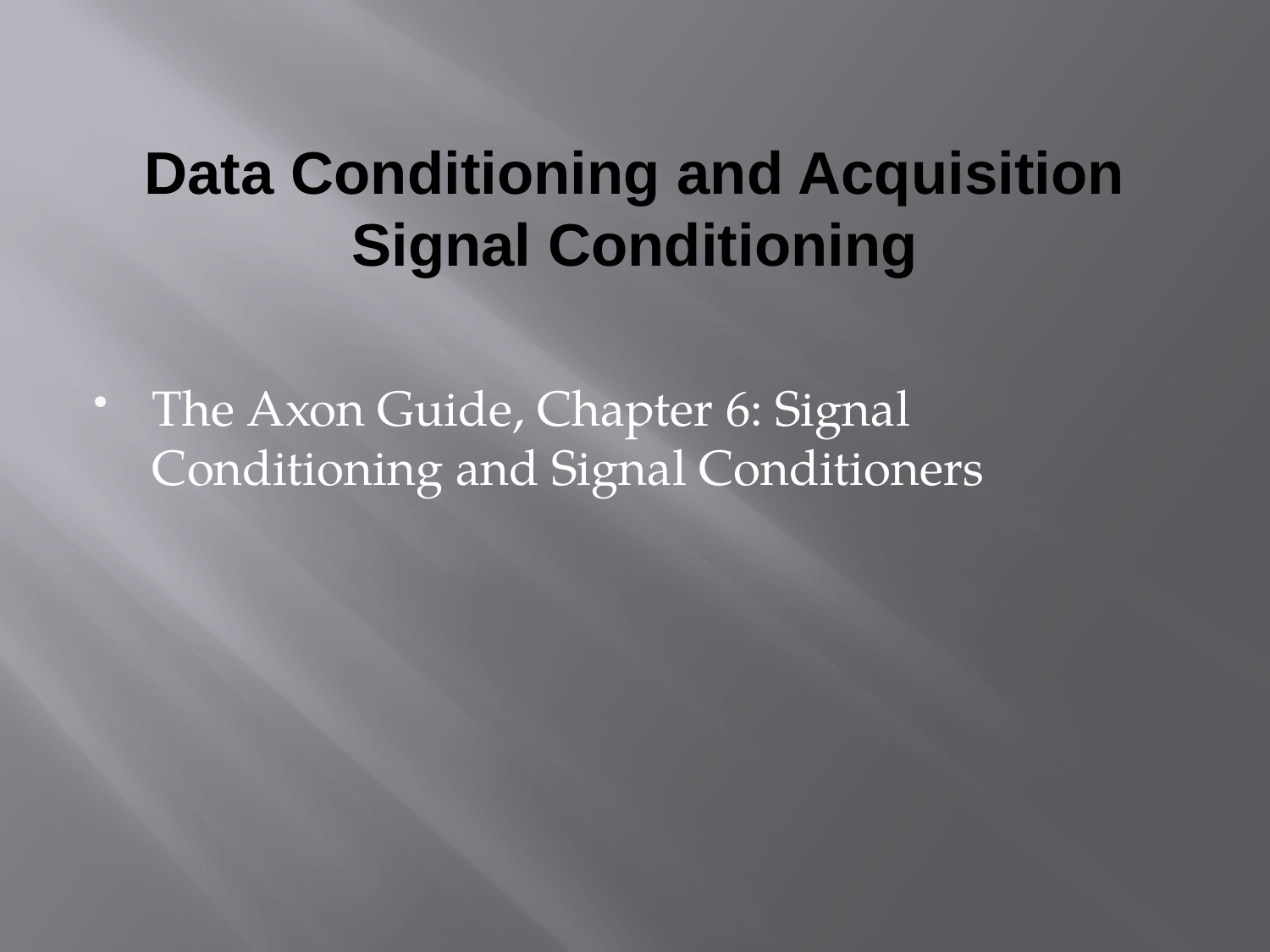

# Data Conditioning and Acquisition Signal Conditioning
The Axon Guide, Chapter 6: Signal Conditioning and Signal Conditioners